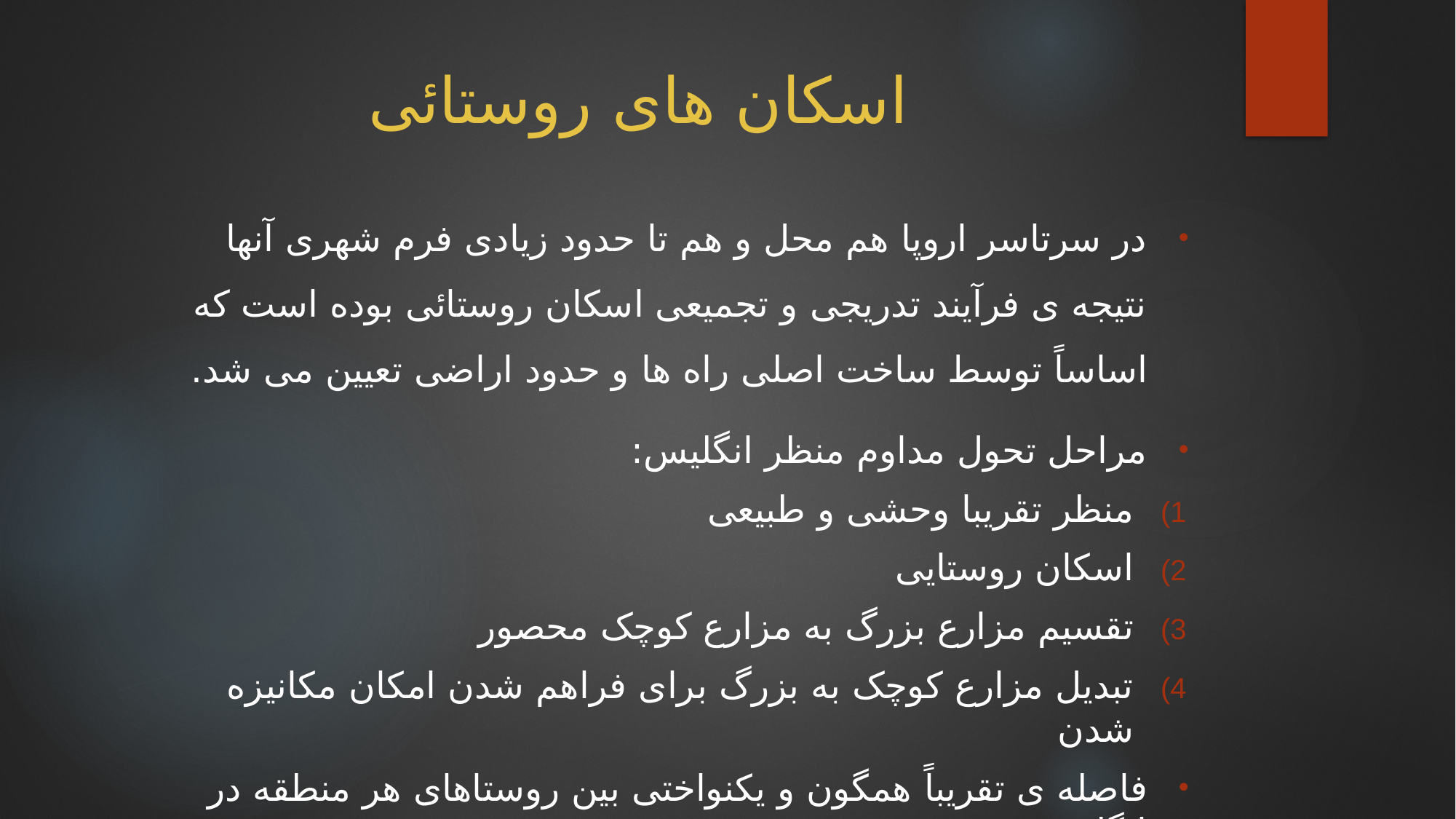

# اسکان های روستائی
در سرتاسر اروپا هم محل و هم تا حدود زیادی فرم شهری آنها نتیجه ی فرآیند تدریجی و تجمیعی اسکان روستائی بوده است که اساساً توسط ساخت اصلی راه ها و حدود اراضی تعیین می شد.
مراحل تحول مداوم منظر انگلیس:
منظر تقریبا وحشی و طبیعی
اسکان روستایی
تقسیم مزارع بزرگ به مزارع کوچک محصور
تبدیل مزارع کوچک به بزرگ برای فراهم شدن امکان مکانیزه شدن
فاصله ی تقریباً همگون و یکنواختی بین روستاهای هر منطقه در انگلییس دیده می شد.